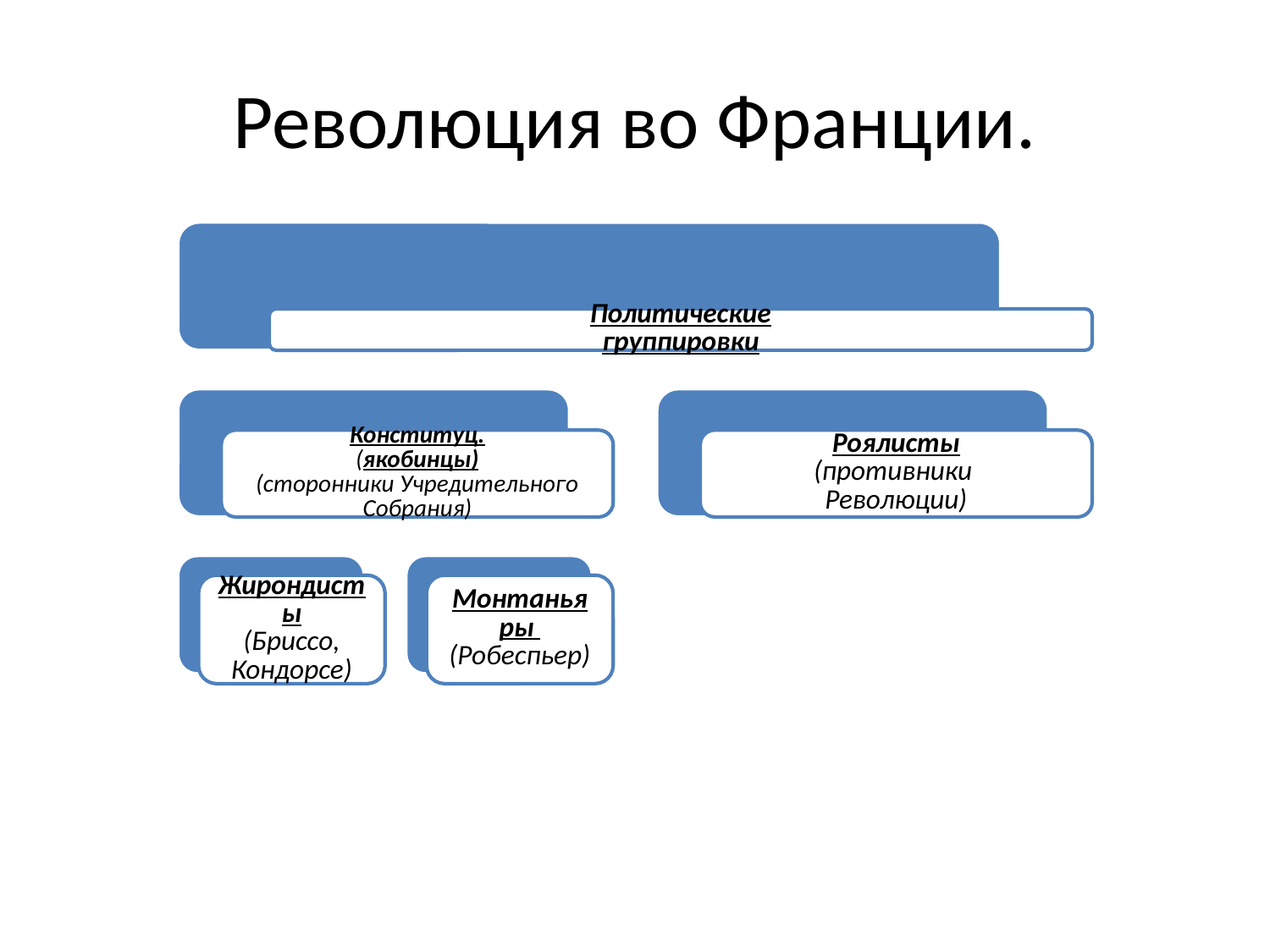

# Революция во Франции.
Политические
группировки
Конституц.
(якобинцы)
(сторонники Учредительного
Собрания)
Жирондисты
(Бриссо, Кондорсе)
Монтаньяры
(Робеспьер)
Роялисты
(противники
Революции)